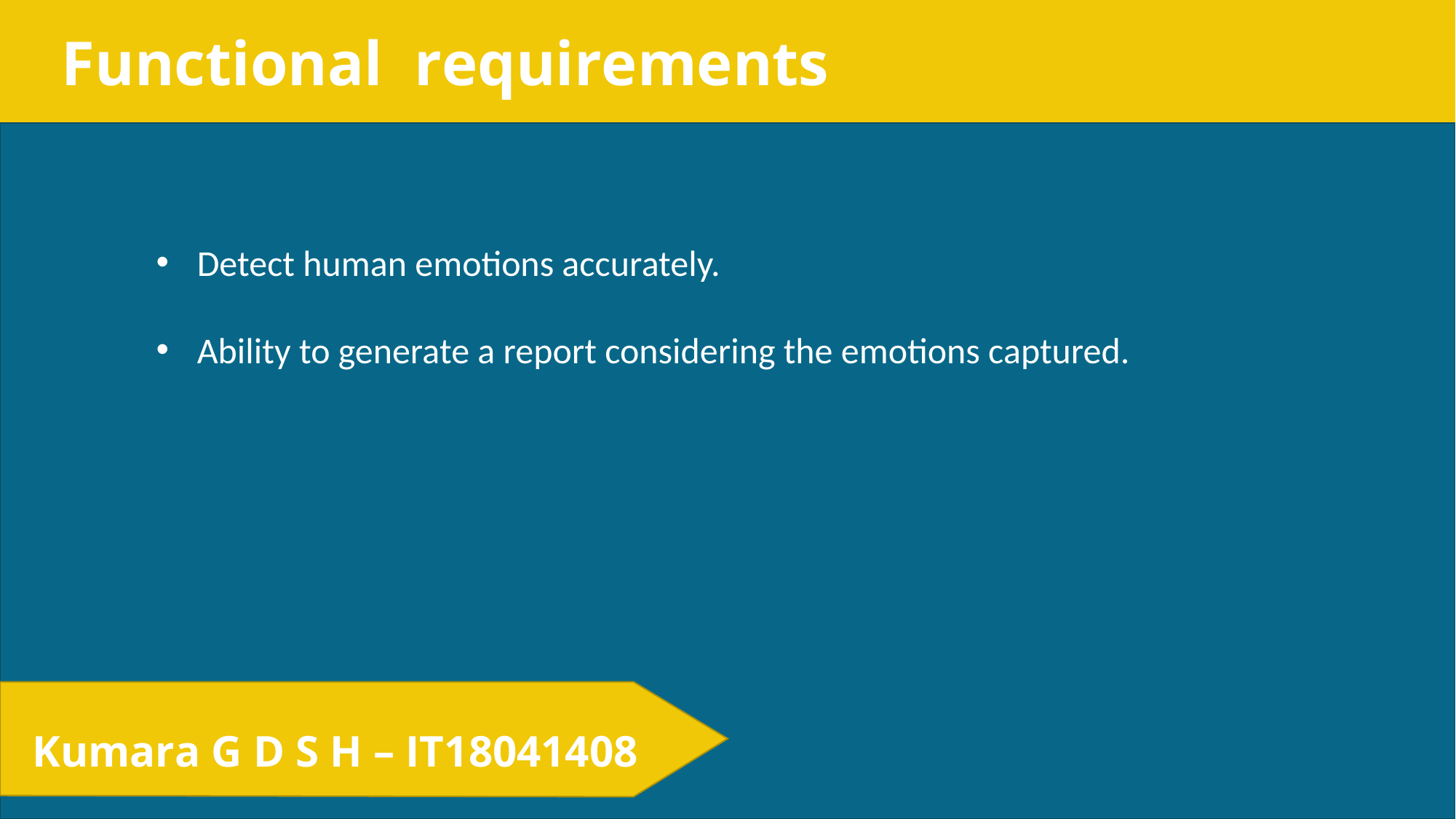

Functional  requirements

Detect human emotions accurately.

Ability to generate a report considering the emotions captured.

Kumara G D S H – IT18041408